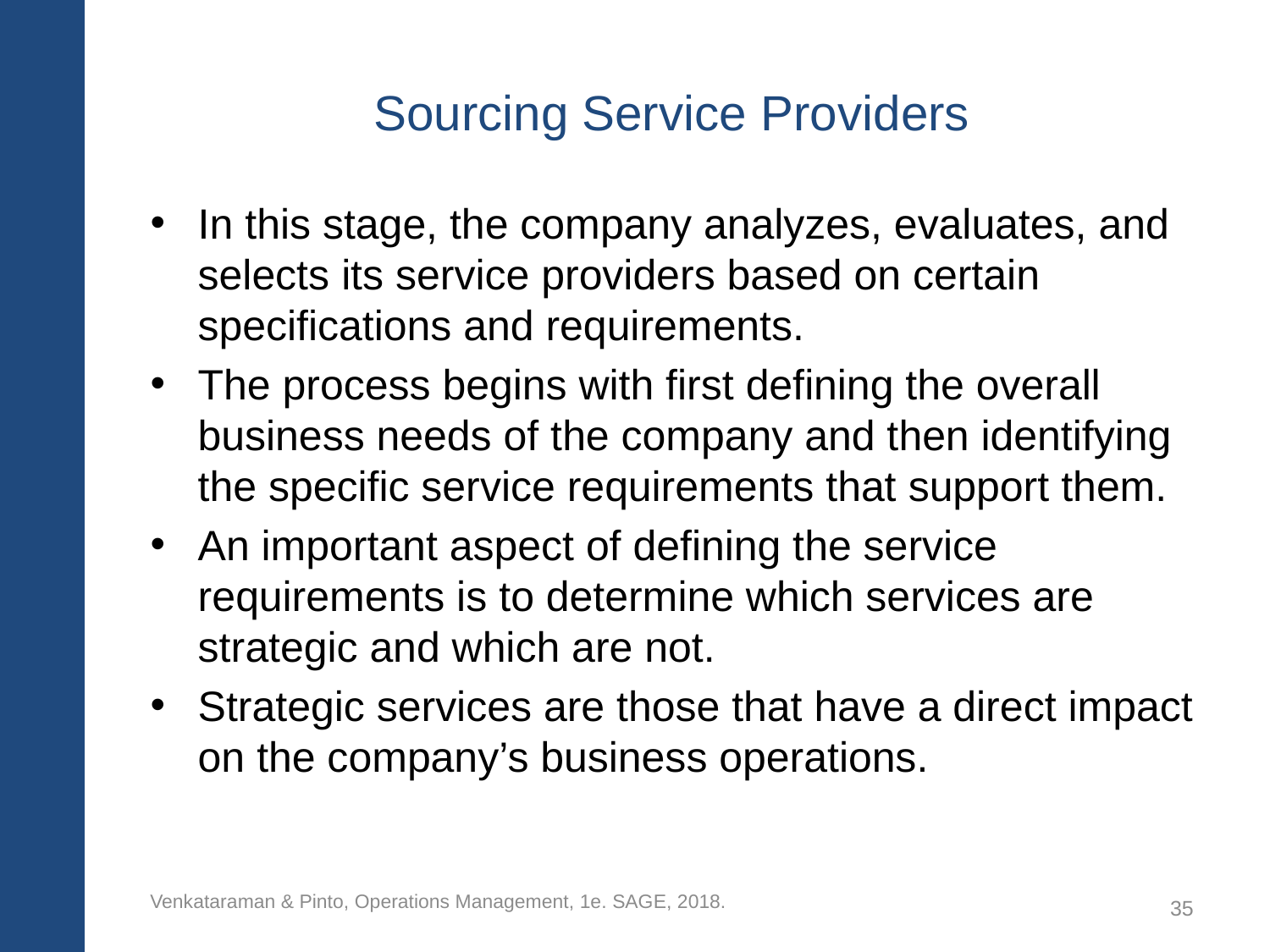

# Sourcing Service Providers
In this stage, the company analyzes, evaluates, and selects its service providers based on certain specifications and requirements.
The process begins with first defining the overall business needs of the company and then identifying the specific service requirements that support them.
An important aspect of defining the service requirements is to determine which services are strategic and which are not.
Strategic services are those that have a direct impact on the company’s business operations.
Venkataraman & Pinto, Operations Management, 1e. SAGE, 2018.
35